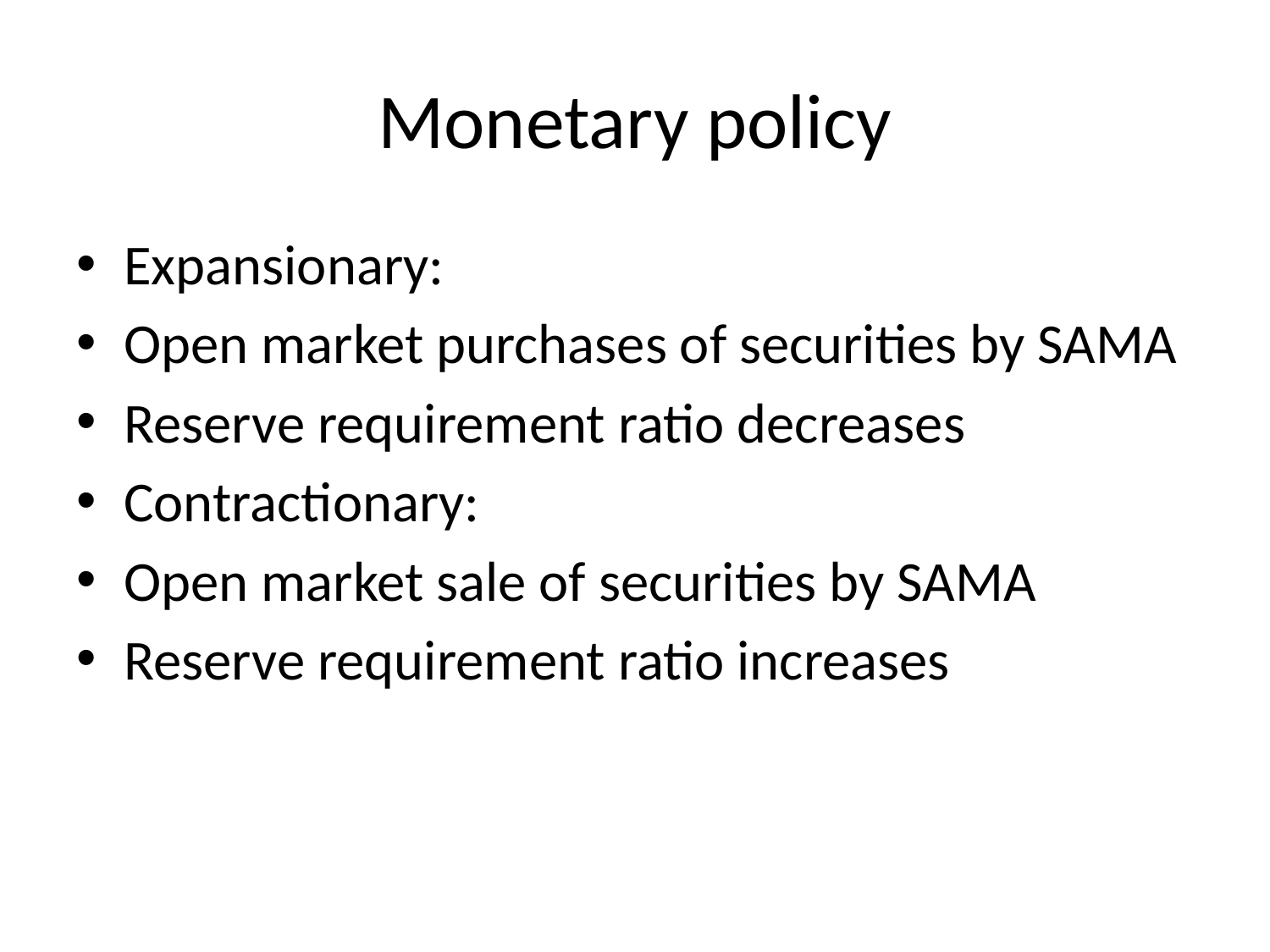

# Monetary policy
Expansionary:
Open market purchases of securities by SAMA
Reserve requirement ratio decreases
Contractionary:
Open market sale of securities by SAMA
Reserve requirement ratio increases